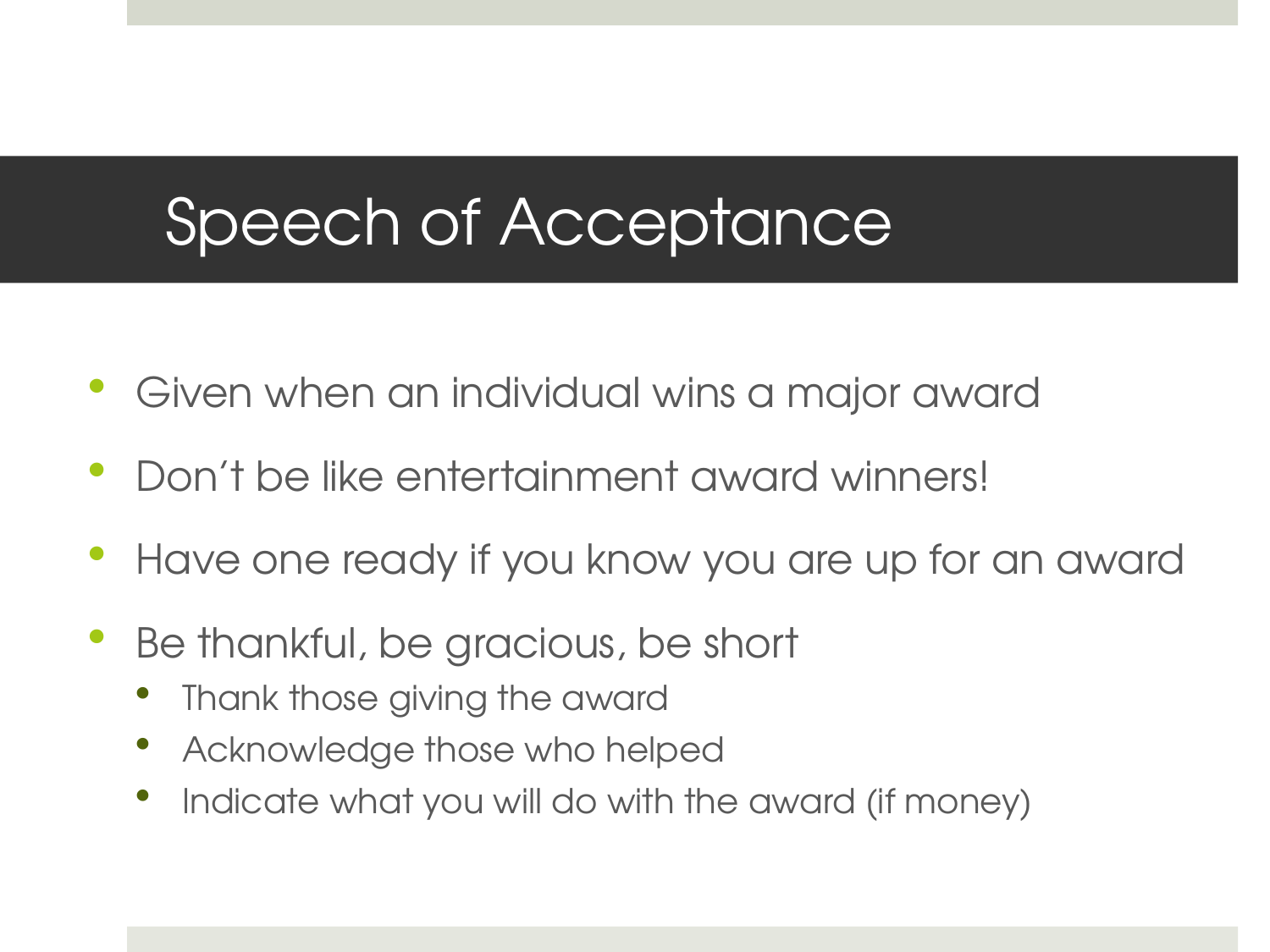

# Speech of Acceptance
Given when an individual wins a major award
Don’t be like entertainment award winners!
Have one ready if you know you are up for an award
Be thankful, be gracious, be short
Thank those giving the award
Acknowledge those who helped
Indicate what you will do with the award (if money)